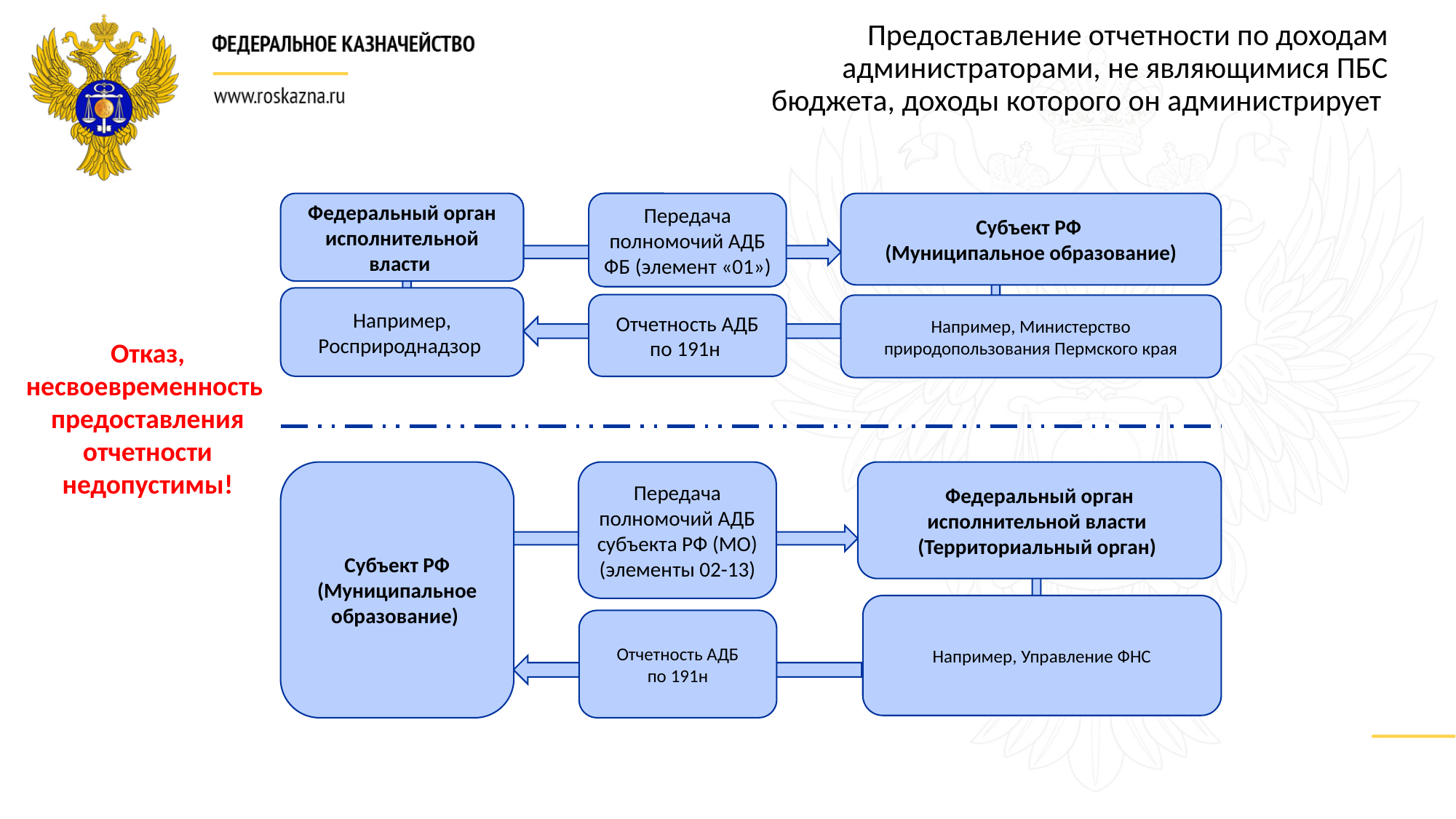

Предоставление отчетности по доходам администраторами, не являющимися ПБС бюджета, доходы которого он администрирует
Федеральный орган исполнительной власти
Передача полномочий АДБ ФБ (элемент «01»)
Субъект РФ
(Муниципальное образование)

Например, Росприроднадзор
Отчетность АДБ
по 191н
Например, Министерство природопользования Пермского края

Отказ, несвоевременность  предоставления отчетности недопустимы!
Субъект РФ (Муниципальное образование)
Передача полномочий АДБ субъекта РФ (МО) (элементы 02-13)
Федеральный орган исполнительной власти
(Территориальный орган)

Например, Управление ФНС
Отчетность АДБ
по 191н